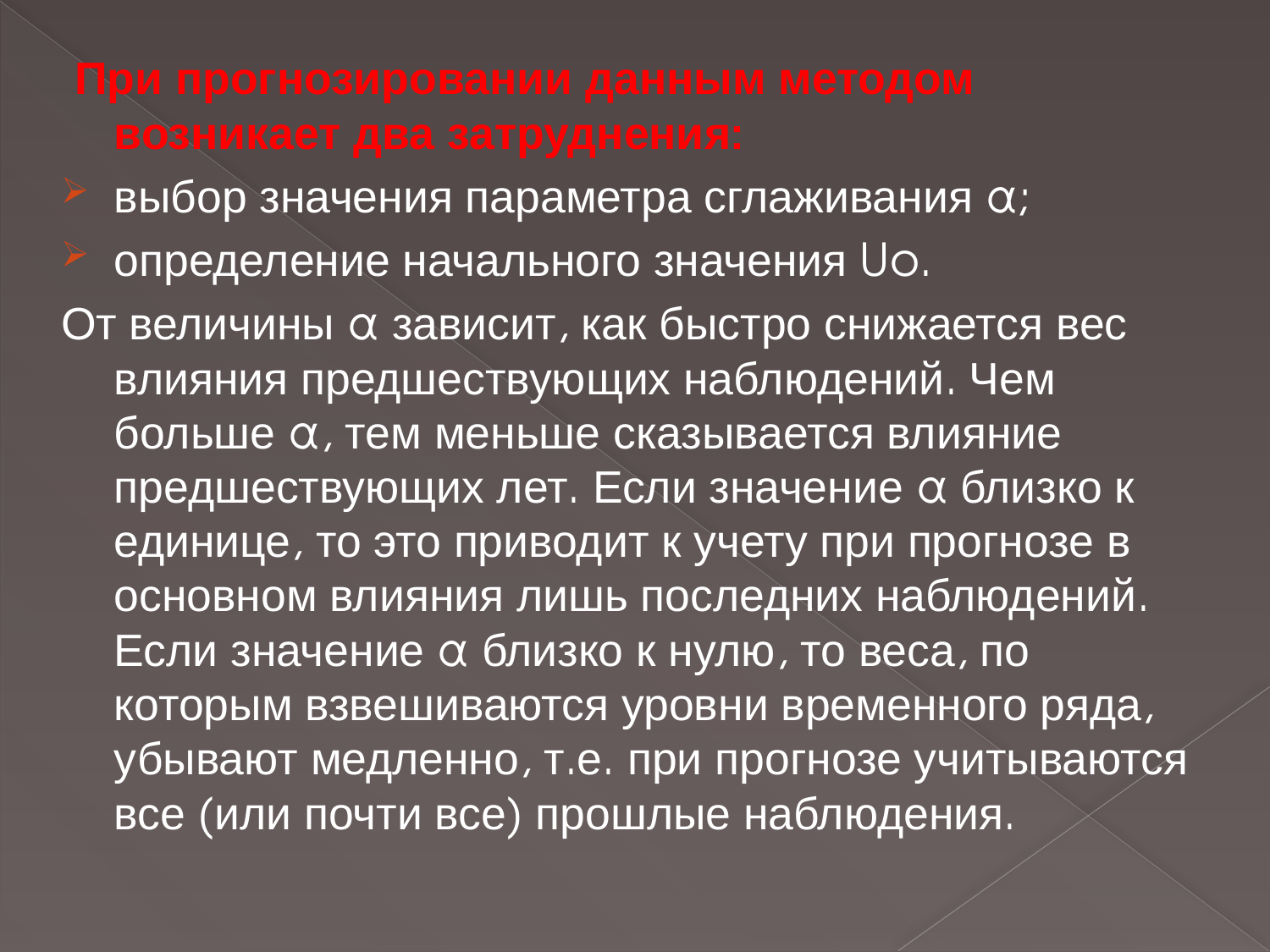

При прогнозировании данным методом возникает два затруднения:
выбор значения параметра сглаживания α;
определение начального значения Uo.
От величины α зависит, как быстро снижается вес влияния предшествующих наблюдений. Чем больше α, тем меньше сказывается влияние предшествующих лет. Если значение α близко к единице, то это приводит к учету при прогнозе в основном влияния лишь последних наблюдений. Если значение α близко к нулю, то веса, по которым взвешиваются уровни временного ряда, убывают медленно, т.е. при прогнозе учитываются все (или почти все) прошлые наблюдения.